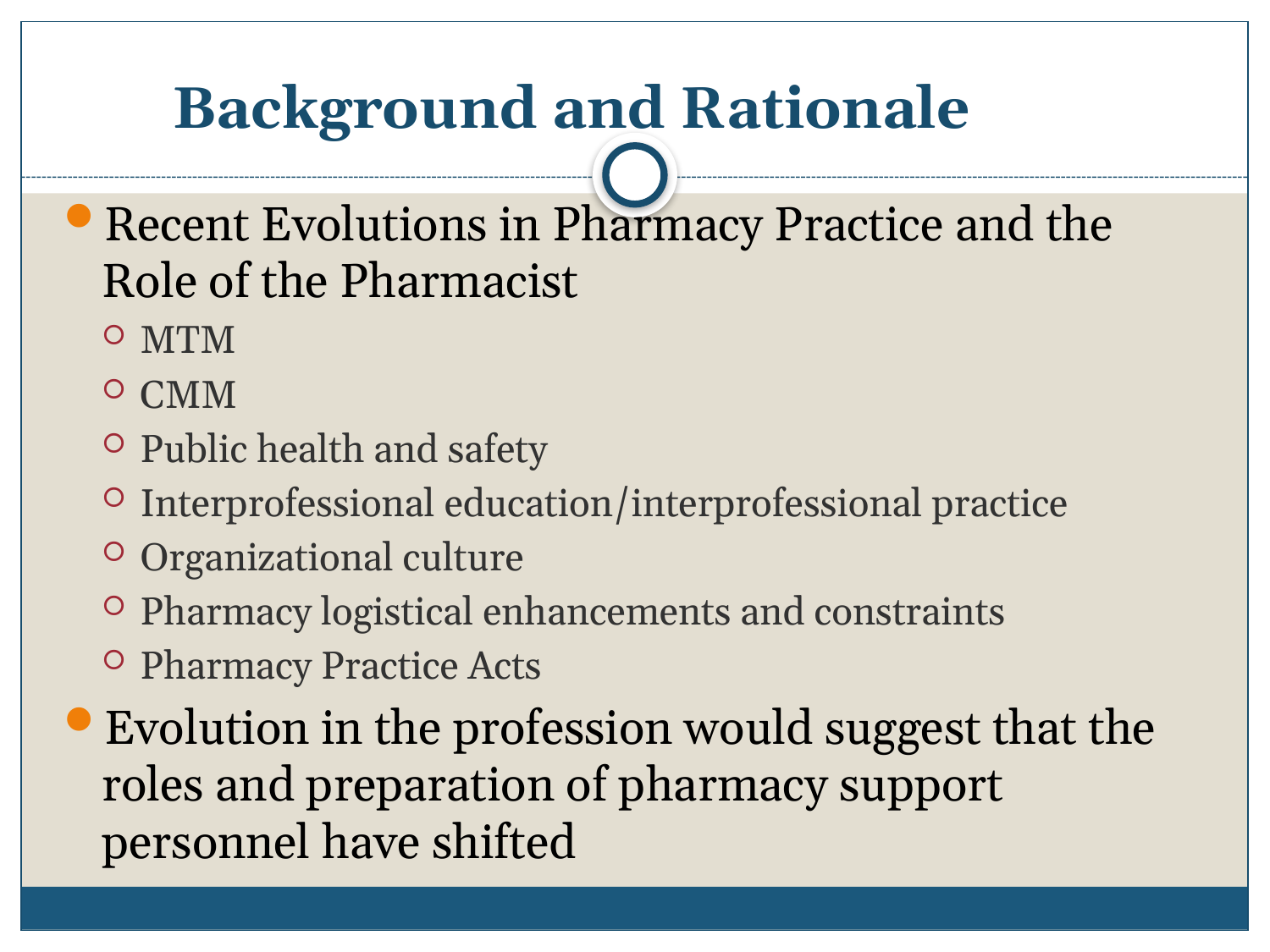

# Background and Rationale
Recent Evolutions in Pharmacy Practice and the Role of the Pharmacist
MTM
CMM
Public health and safety
Interprofessional education/interprofessional practice
Organizational culture
Pharmacy logistical enhancements and constraints
Pharmacy Practice Acts
Evolution in the profession would suggest that the roles and preparation of pharmacy support personnel have shifted